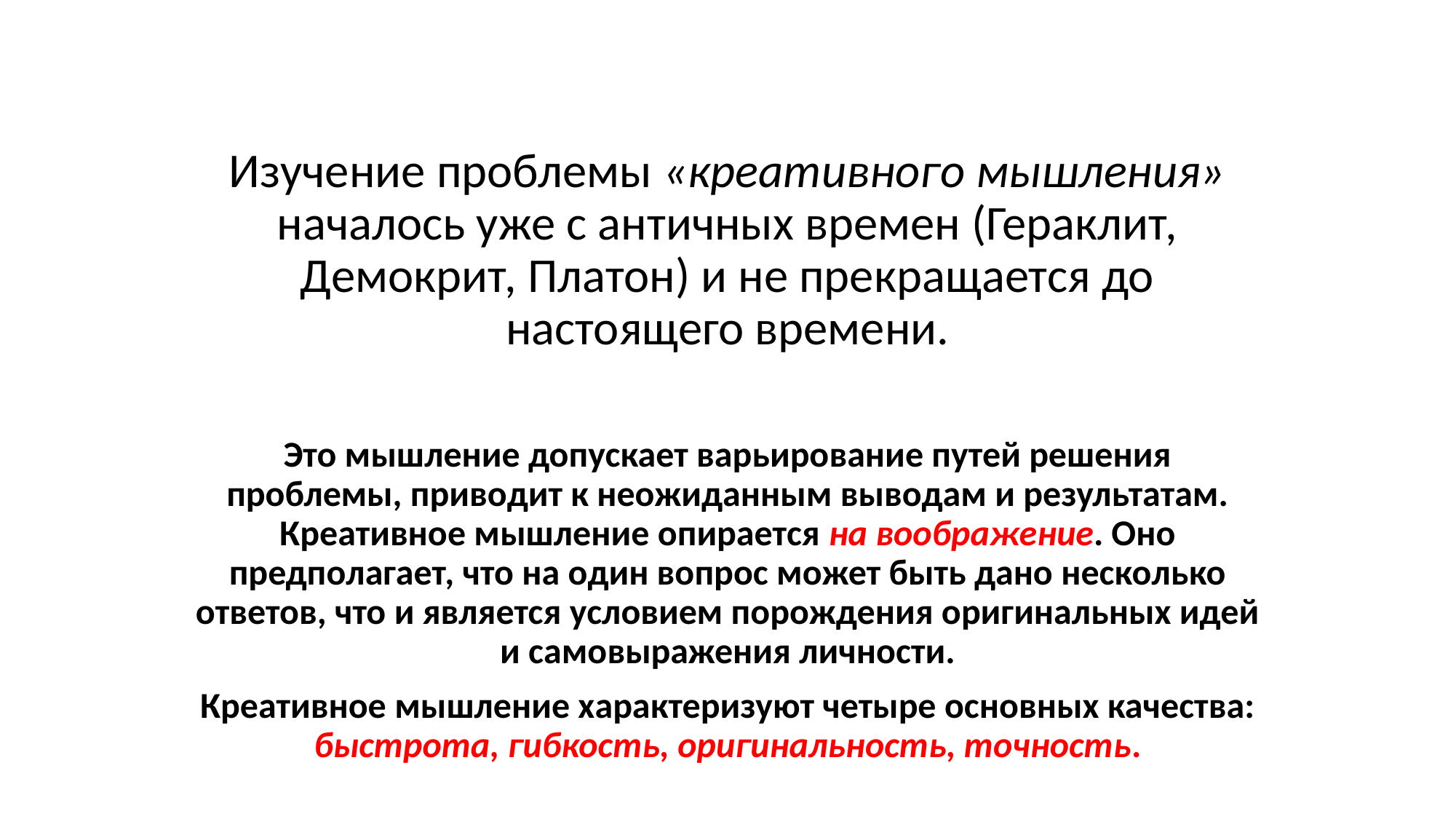

# Изучение проблемы «креативного мышления» началось уже с античных времен (Гераклит, Демокрит, Платон) и не прекращается до настоящего времени.
Это мышление допускает варьирование путей решения проблемы, приводит к неожиданным выводам и результатам. Креативное мышление опирается на воображение. Оно предполагает, что на один вопрос может быть дано несколько ответов, что и является условием порождения оригинальных идей и самовыражения личности.
Креативное мышление характеризуют четыре основных качества: быстрота, гибкость, оригинальность, точность.